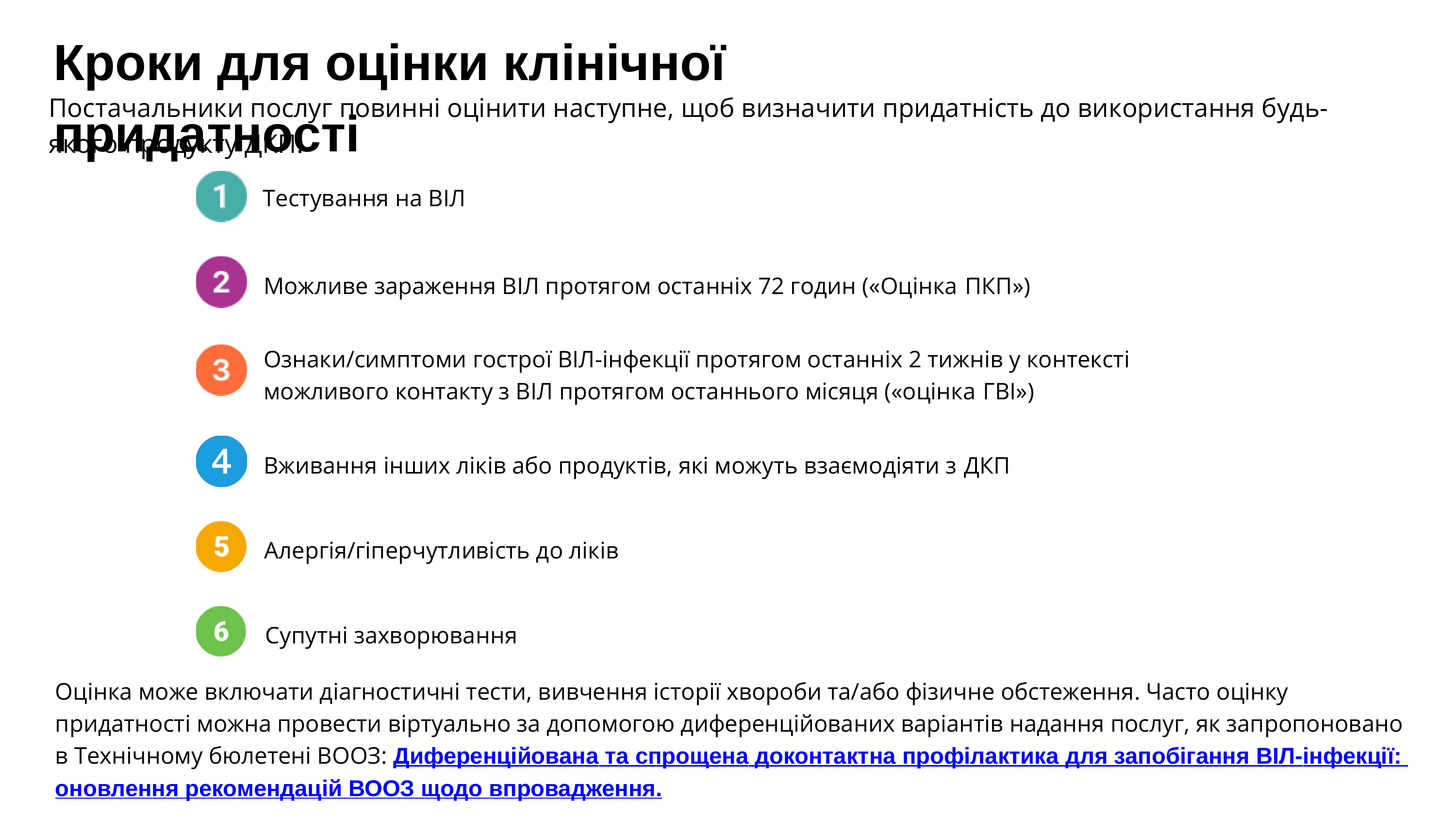

Кроки для оцінки клінічної придатності
Постачальники послуг повинні оцінити наступне, щоб визначити придатність до використання будь-якого продукту ДКП:

Тестування на ВІЛ

Можливе зараження ВІЛ протягом останніх 72 годин («Оцінка ПКП»)
Ознаки/симптоми гострої ВІЛ-інфекції протягом останніх 2 тижнів у контексті можливого контакту з ВІЛ протягом останнього місяця («оцінка ГВI»)

Вживання інших ліків або продуктів, які можуть взаємодіяти з ДКП

Алергія/гіперчутливість до ліків

Супутні захворювання
Оцінка може включати діагностичні тести, вивчення історії хвороби та/або фізичне обстеження. Часто оцінку придатності можна провести віртуально за допомогою диференційованих варіантів надання послуг, як запропоновано в Технічному бюлетені ВООЗ: Диференційована та спрощена доконтактна профілактика для запобігання ВІЛ-інфекції: оновлення рекомендацій ВООЗ щодо впровадження.